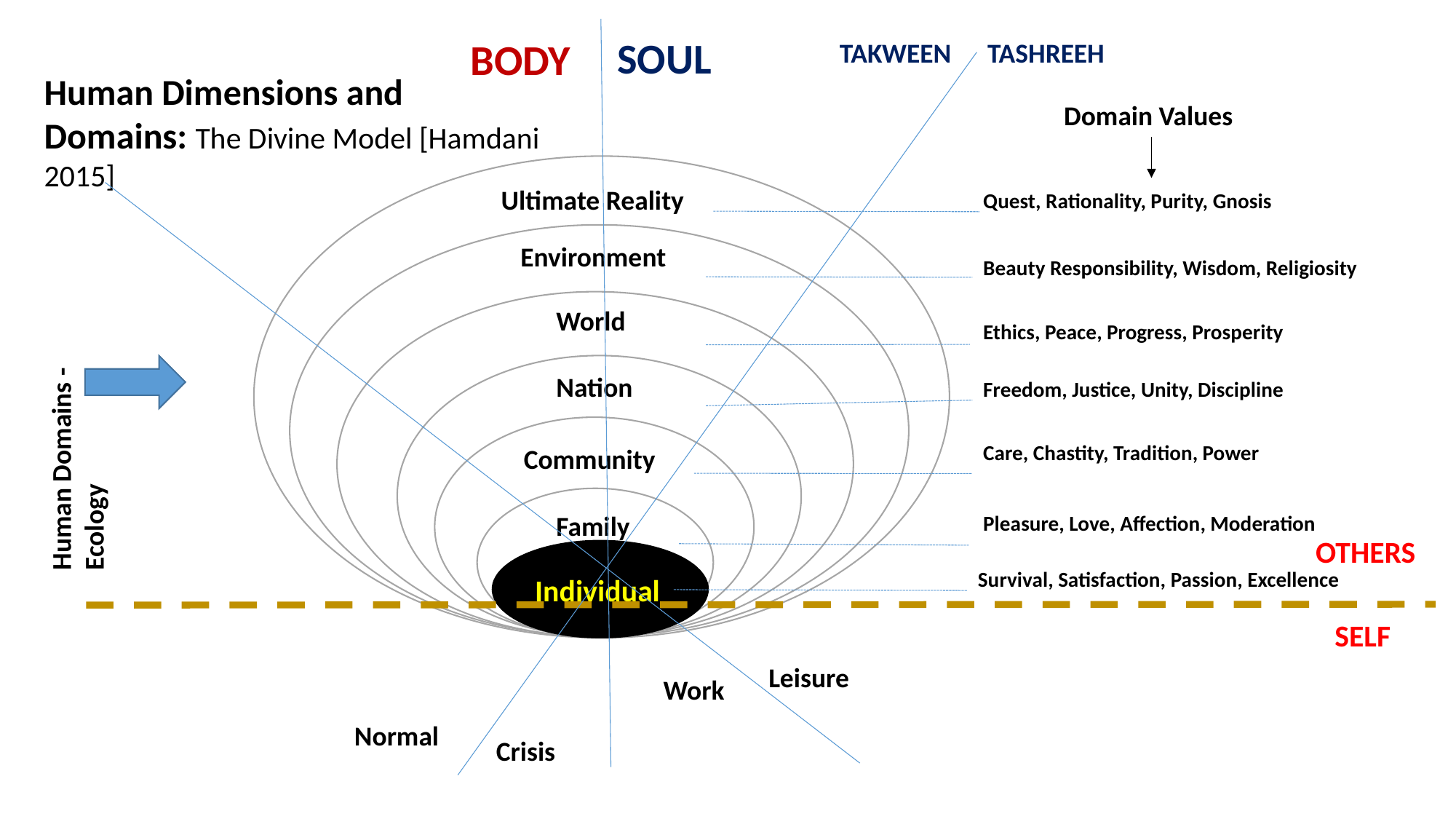

Human Dimensions and Domains: The Divine Model [Hamdani 2015]
SOUL
BODY
TAKWEEN
TASHREEH
Domain Values

Ultimate Reality
Quest, Rationality, Purity, Gnosis

Environment
Beauty Responsibility, Wisdom, Religiosity

Human Domains - Ecology

World
Ethics, Peace, Progress, Prosperity

Nation
Freedom, Justice, Unity, Discipline

f
Care, Chastity, Tradition, Power

Community

Family
Pleasure, Love, Affection, Moderation

OTHERS
Individual
Survival, Satisfaction, Passion, Excellence

SELF
Leisure
Work
Normal
Crisis